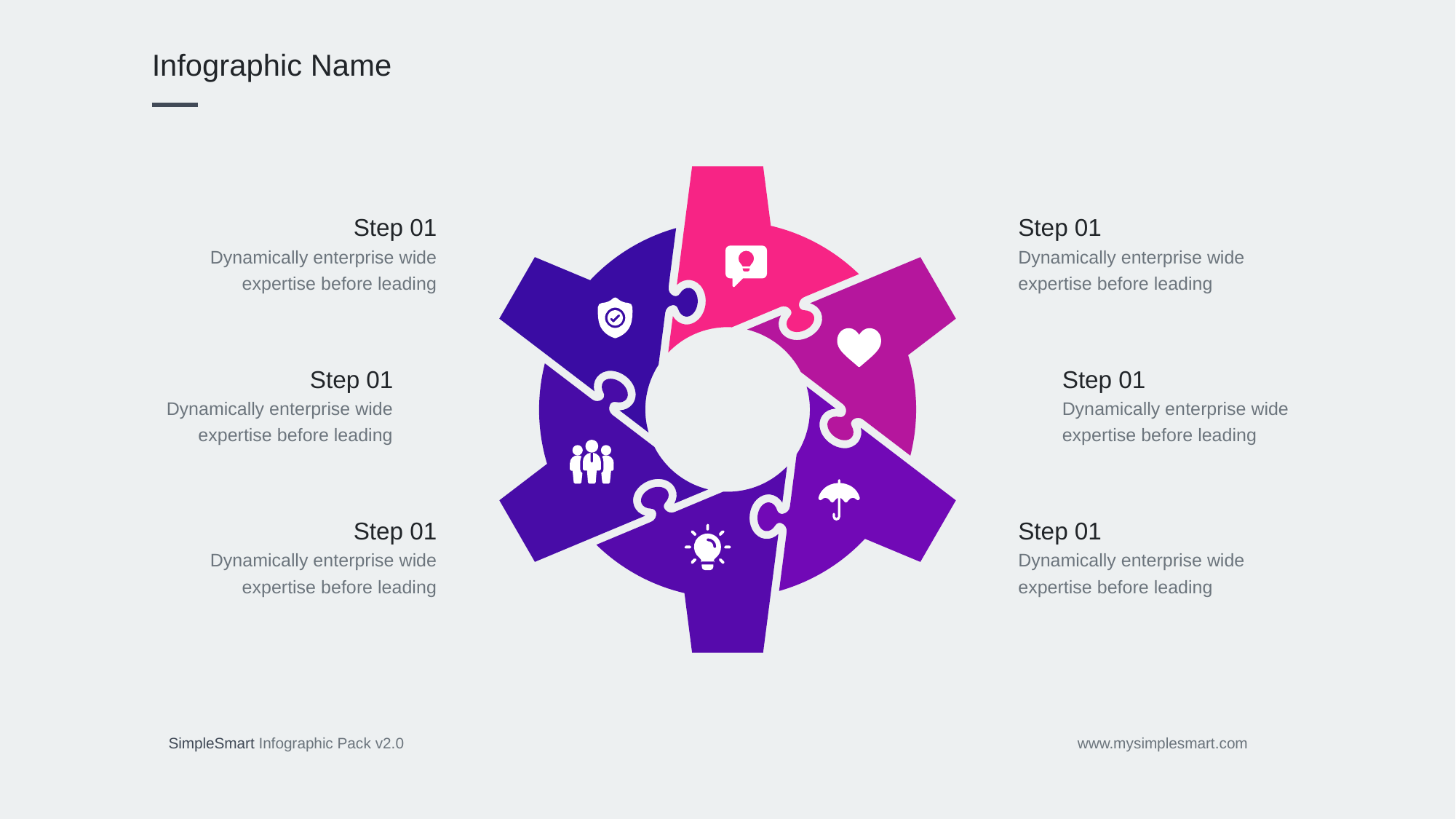

Infographic Name

Step 01
Dynamically enterprise wide
expertise before leading
Step 01
Dynamically enterprise wide
expertise before leading

Step 01
Dynamically enterprise wide
expertise before leading
Step 01
Dynamically enterprise wide
expertise before leading

Step 01
Dynamically enterprise wide
expertise before leading
Step 01
Dynamically enterprise wide
expertise before leading

18